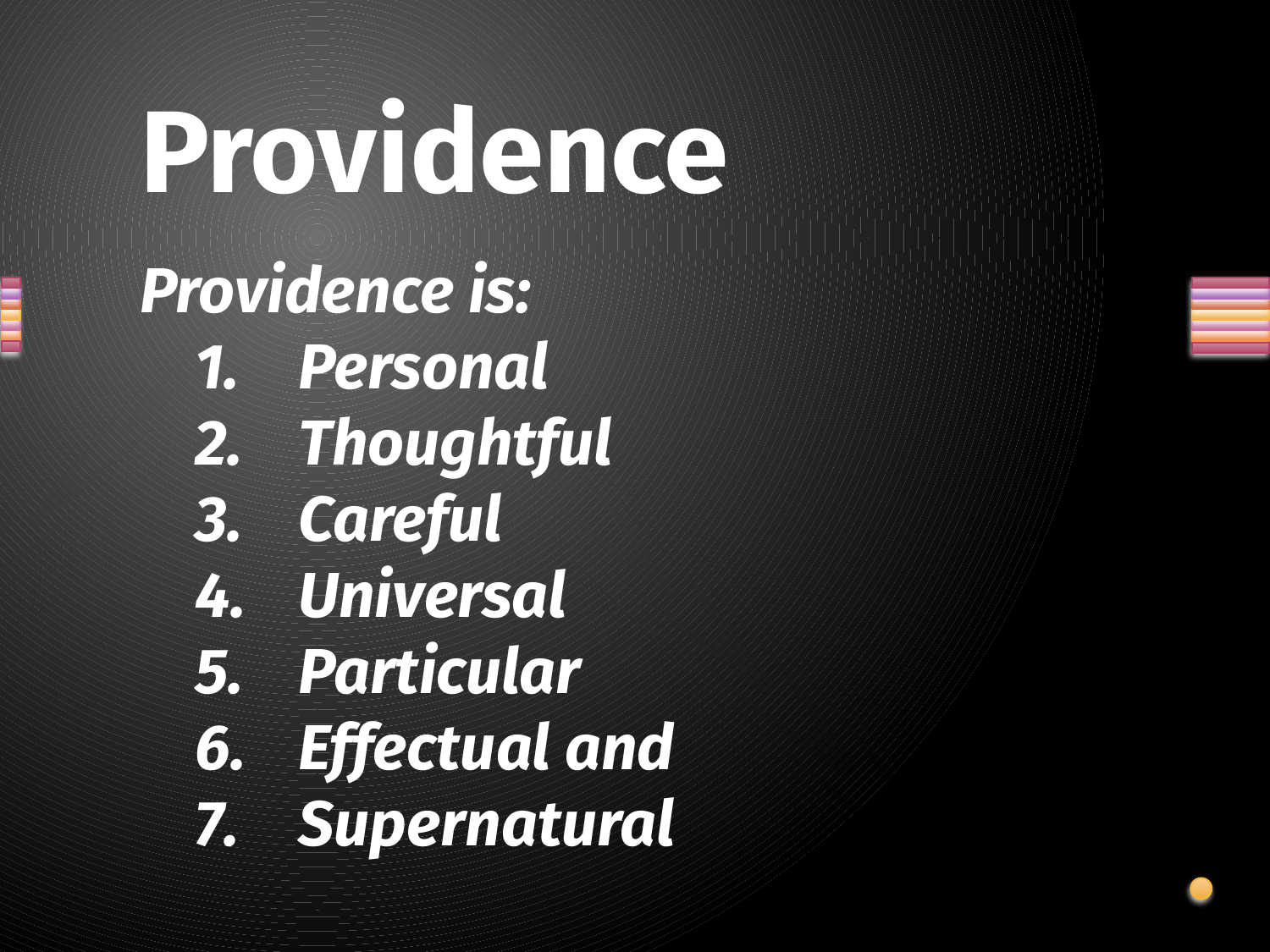

# Providence

Providence is:
Personal
Thoughtful
Careful
Universal
Particular
Effectual and
Supernatural